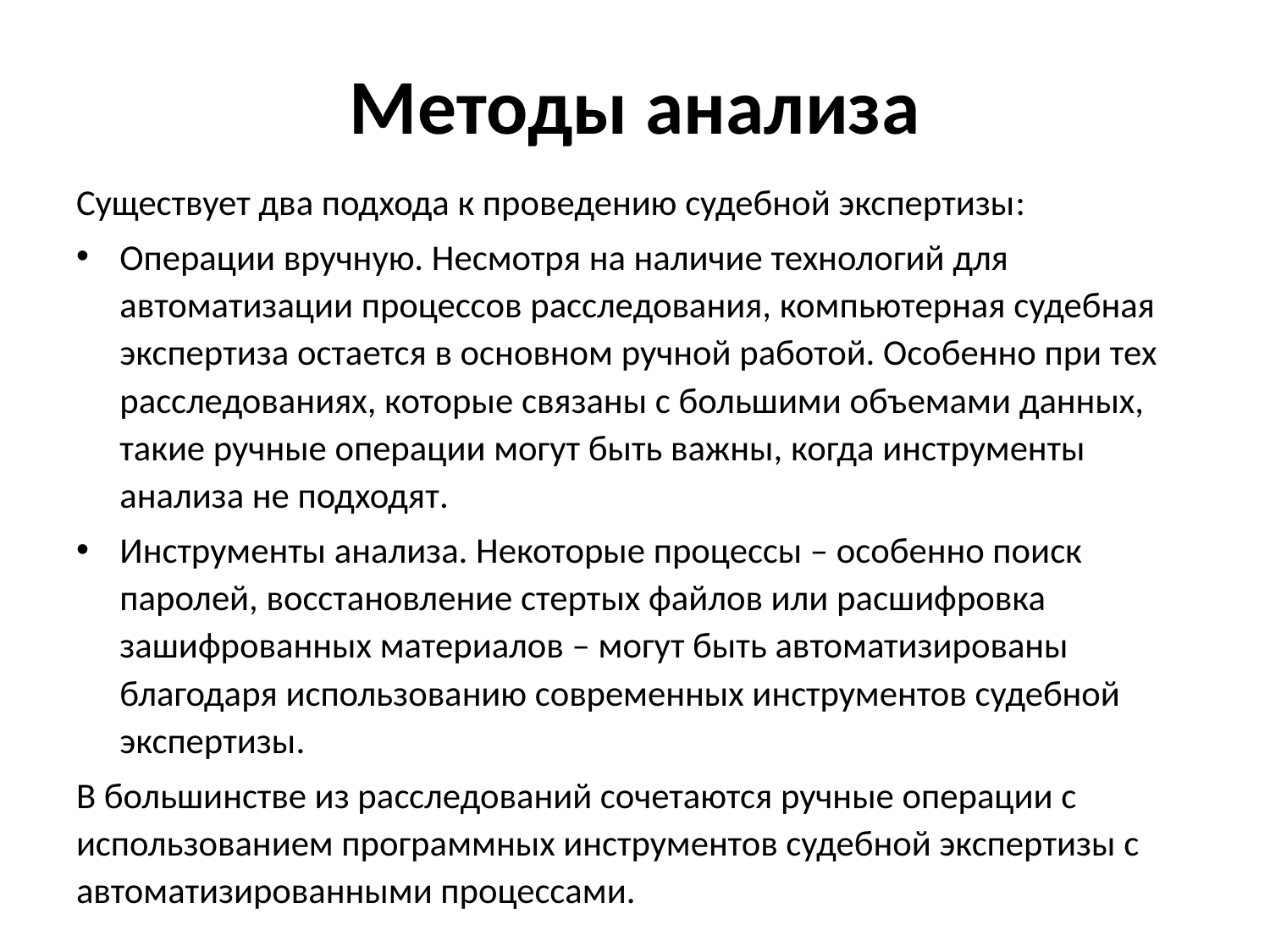

# Методы анализа
Существует два подхода к проведению судебной экспертизы:
Операции вручную. Несмотря на наличие технологий для автоматизации процессов расследования, компьютерная судебная экспертиза остается в основном ручной работой. Особенно при тех расследованиях, которые связаны с большими объемами данных, такие ручные операции могут быть важны, когда инструменты анализа не подходят.
Инструменты анализа. Некоторые процессы – особенно поиск паролей, восстановление стертых файлов или расшифровка зашифрованных материалов – могут быть автоматизированы благодаря использованию современных инструментов судебной экспертизы.
В большинстве из расследований сочетаются ручные операции с использованием программных инструментов судебной экспертизы с автоматизированными процессами.